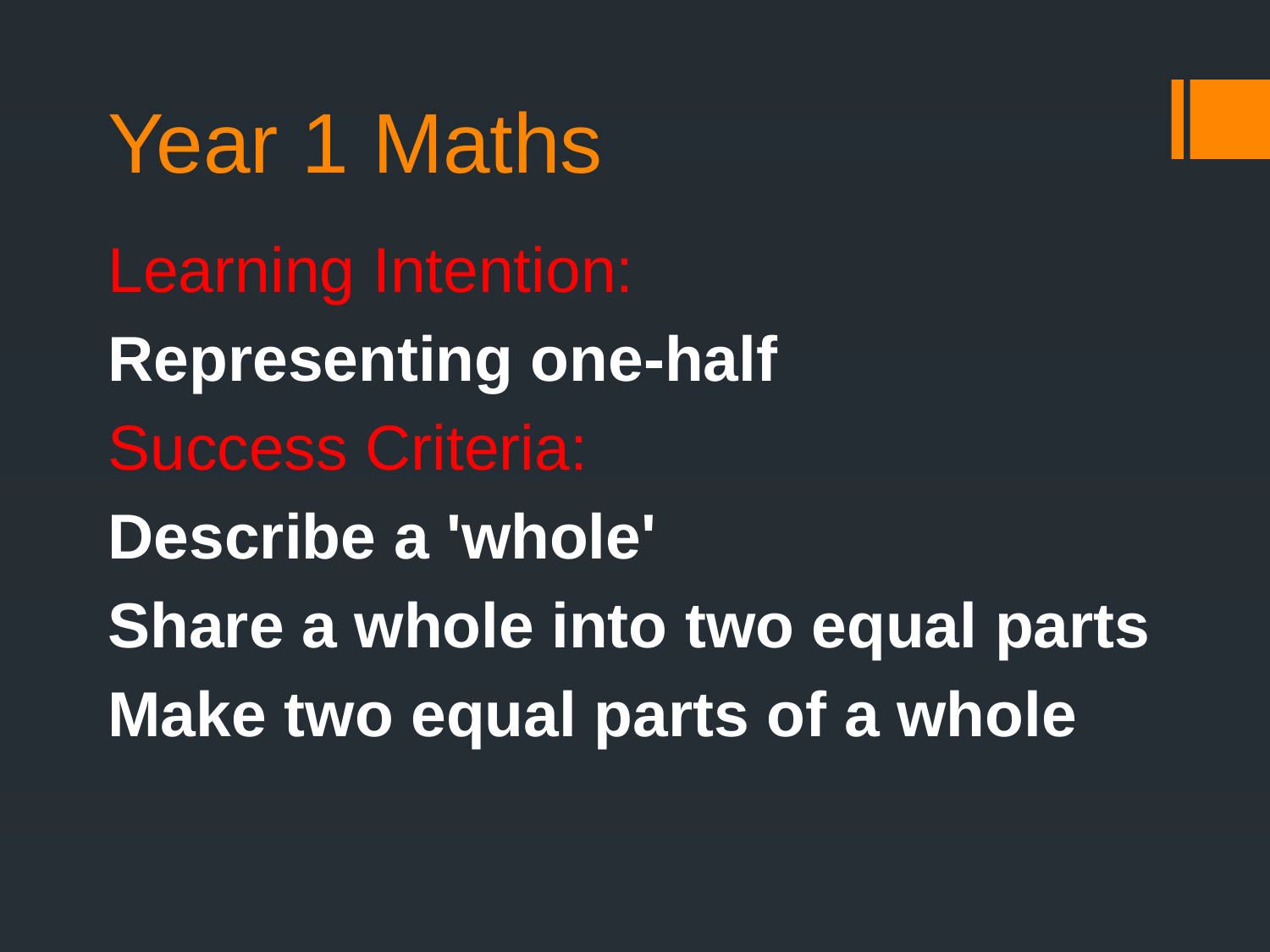

# Year 1 Maths
Learning Intention:
Representing one-half
Success Criteria:
Describe a 'whole'
Share a whole into two equal parts
Make two equal parts of a whole